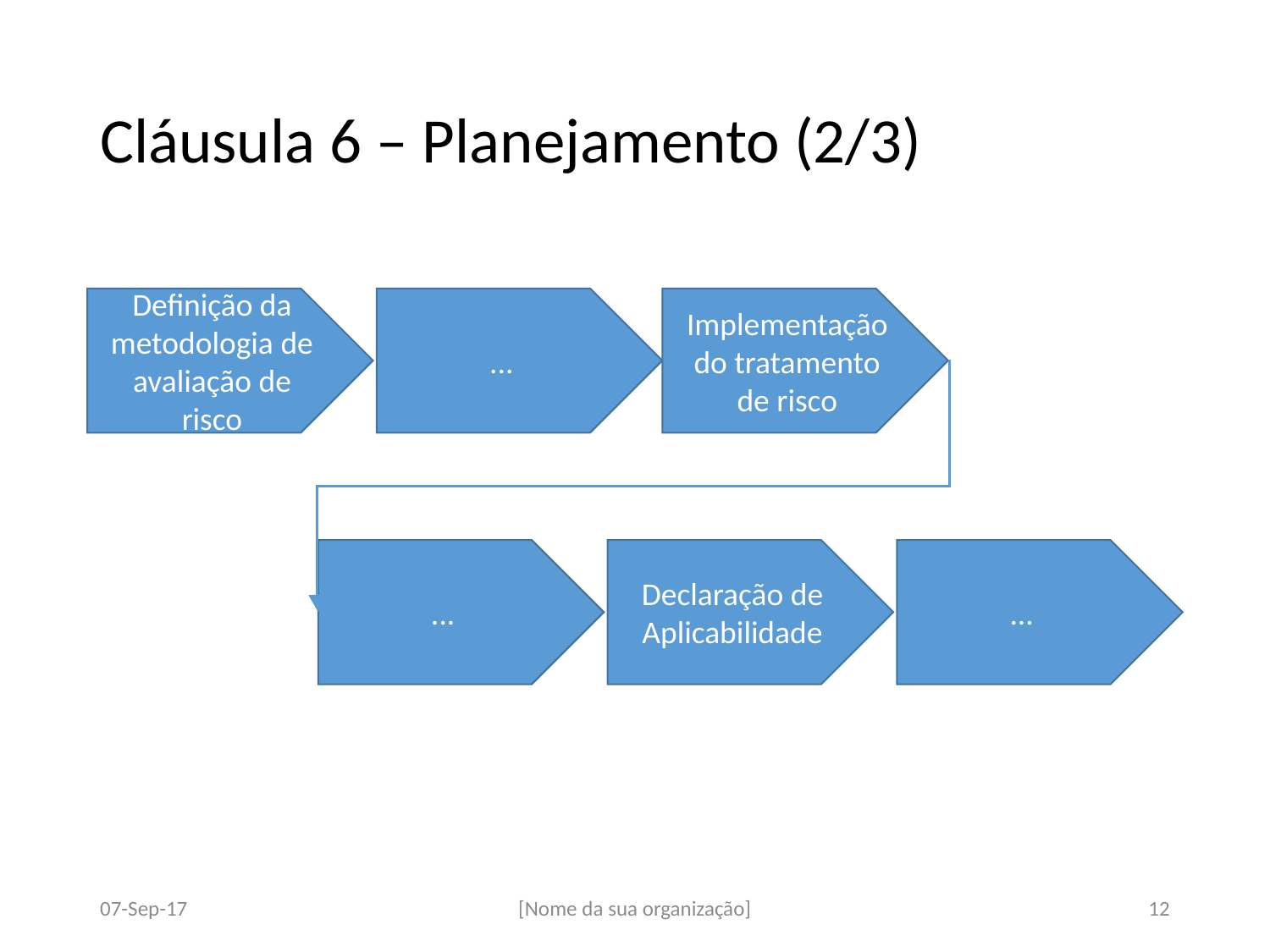

# Cláusula 6 – Planejamento (2/3)
Definição da metodologia de avaliação de risco
...
Implementação do tratamento de risco
Declaração de Aplicabilidade
...
...
07-Sep-17
[Nome da sua organização]
12